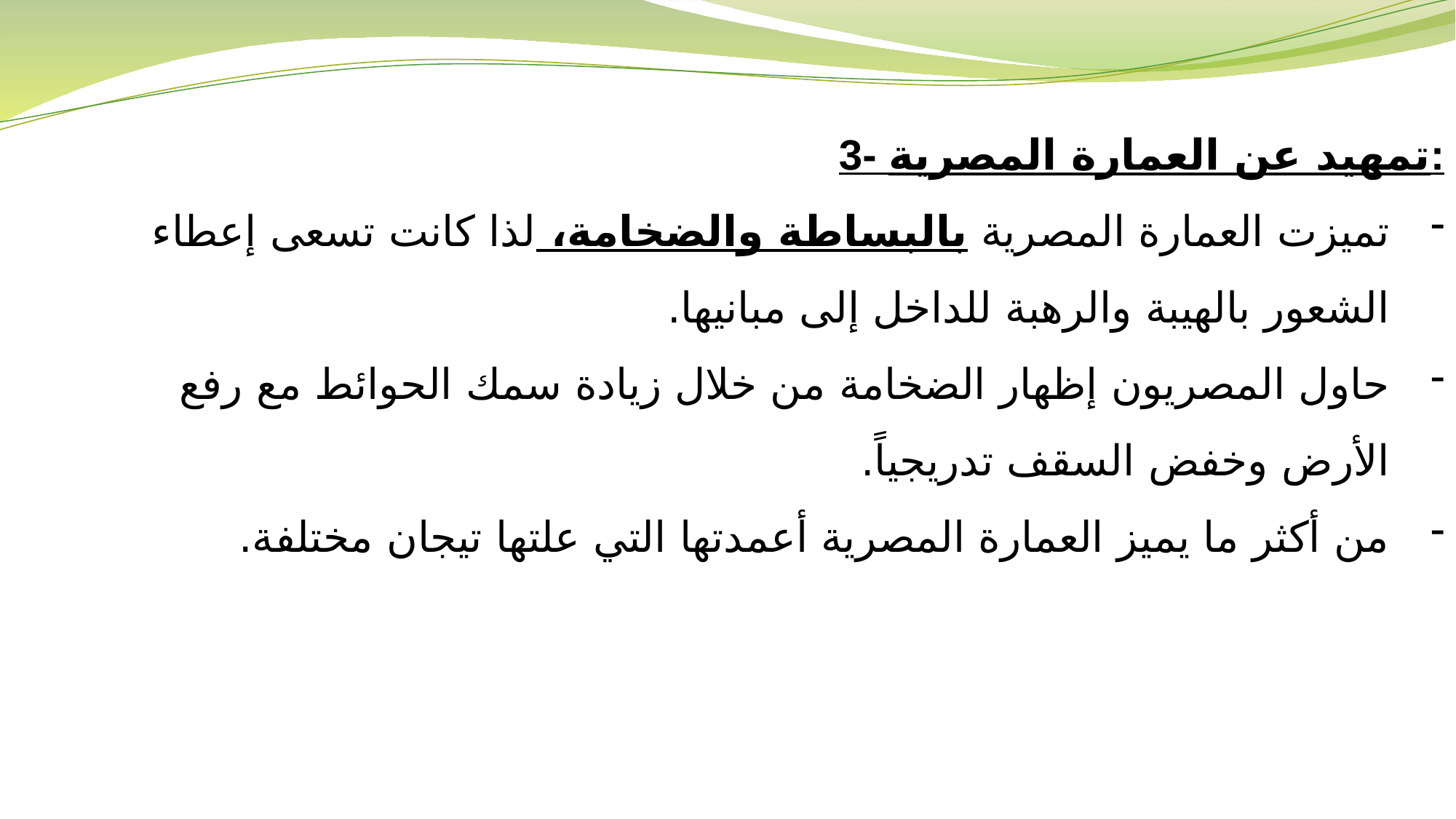

3- تمهيد عن العمارة المصرية:
تميزت العمارة المصرية بالبساطة والضخامة، لذا كانت تسعى إعطاء الشعور بالهيبة والرهبة للداخل إلى مبانيها.
حاول المصريون إظهار الضخامة من خلال زيادة سمك الحوائط مع رفع الأرض وخفض السقف تدريجياً.
من أكثر ما يميز العمارة المصرية أعمدتها التي علتها تيجان مختلفة.